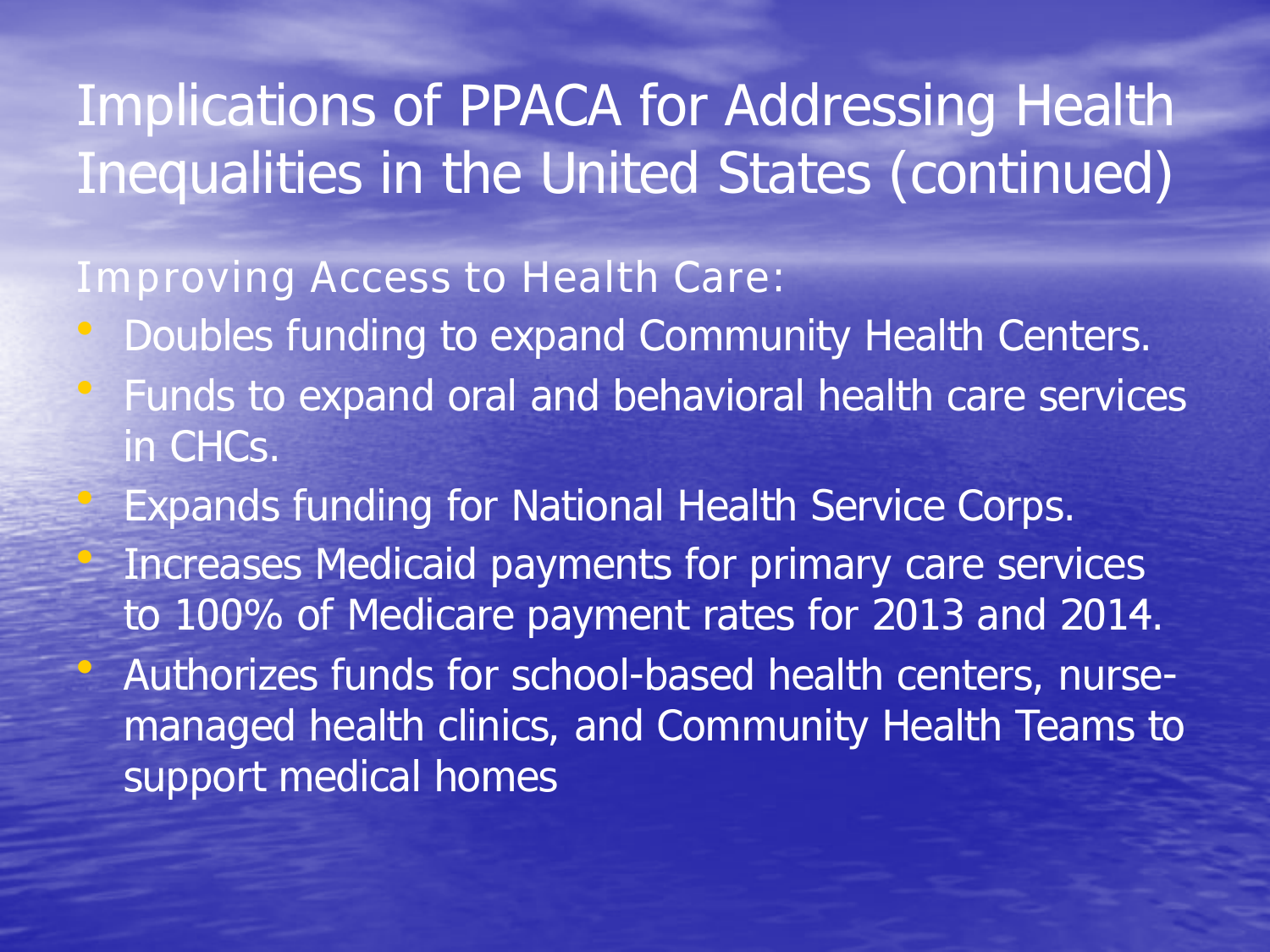

# Implications of PPACA for Addressing Health Inequalities in the United States (continued)
Improving Access to Health Care:
Doubles funding to expand Community Health Centers.
Funds to expand oral and behavioral health care services in CHCs.
Expands funding for National Health Service Corps.
Increases Medicaid payments for primary care services to 100% of Medicare payment rates for 2013 and 2014.
Authorizes funds for school-based health centers, nurse-managed health clinics, and Community Health Teams to support medical homes